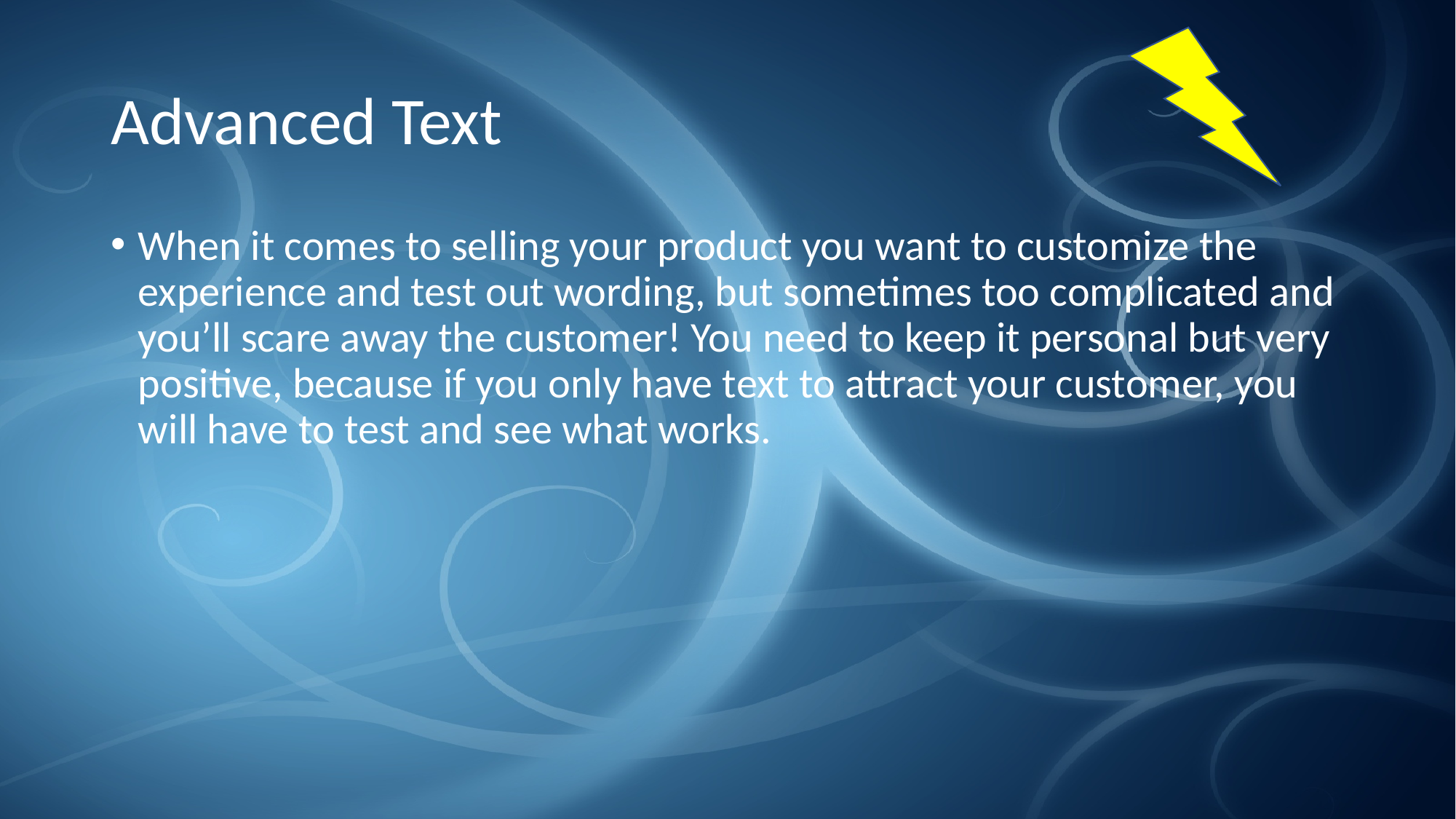

# Advanced Text
When it comes to selling your product you want to customize the experience and test out wording, but sometimes too complicated and you’ll scare away the customer! You need to keep it personal but very positive, because if you only have text to attract your customer, you will have to test and see what works.